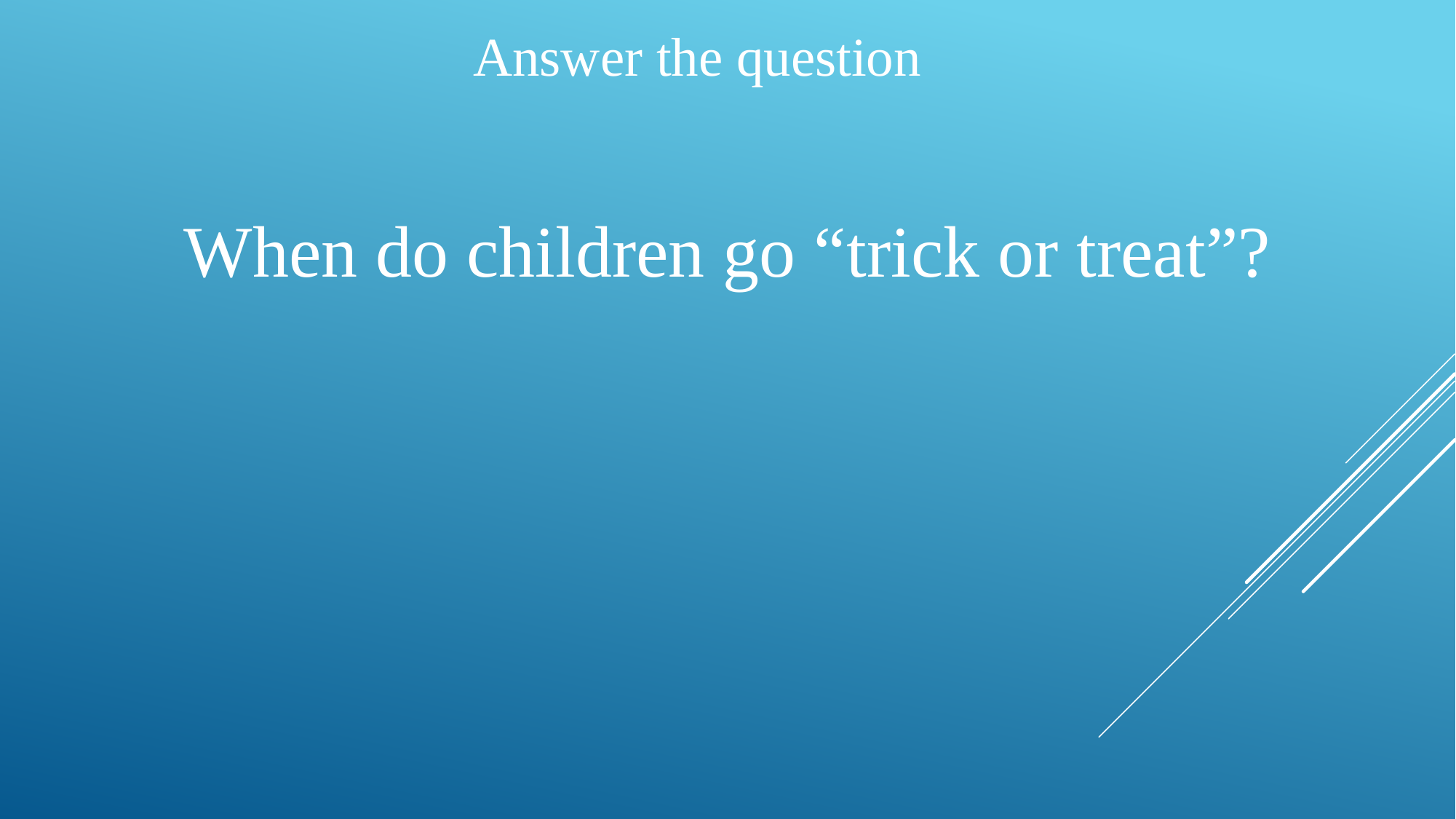

Answer the question
When do children go “trick or treat”?